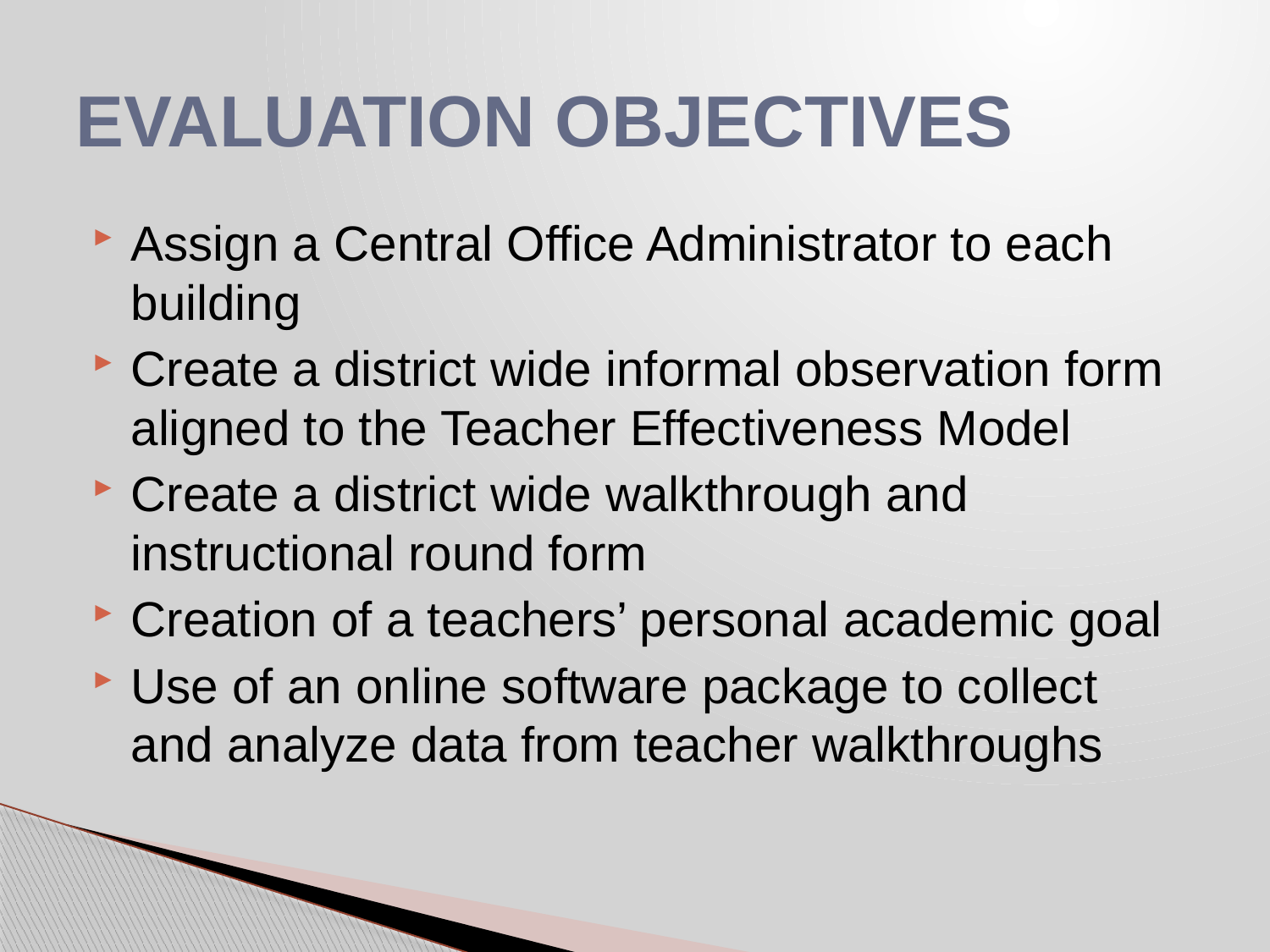

# EVALUATION OBJECTIVES
Assign a Central Office Administrator to each building
Create a district wide informal observation form aligned to the Teacher Effectiveness Model
Create a district wide walkthrough and instructional round form
Creation of a teachers’ personal academic goal
Use of an online software package to collect and analyze data from teacher walkthroughs